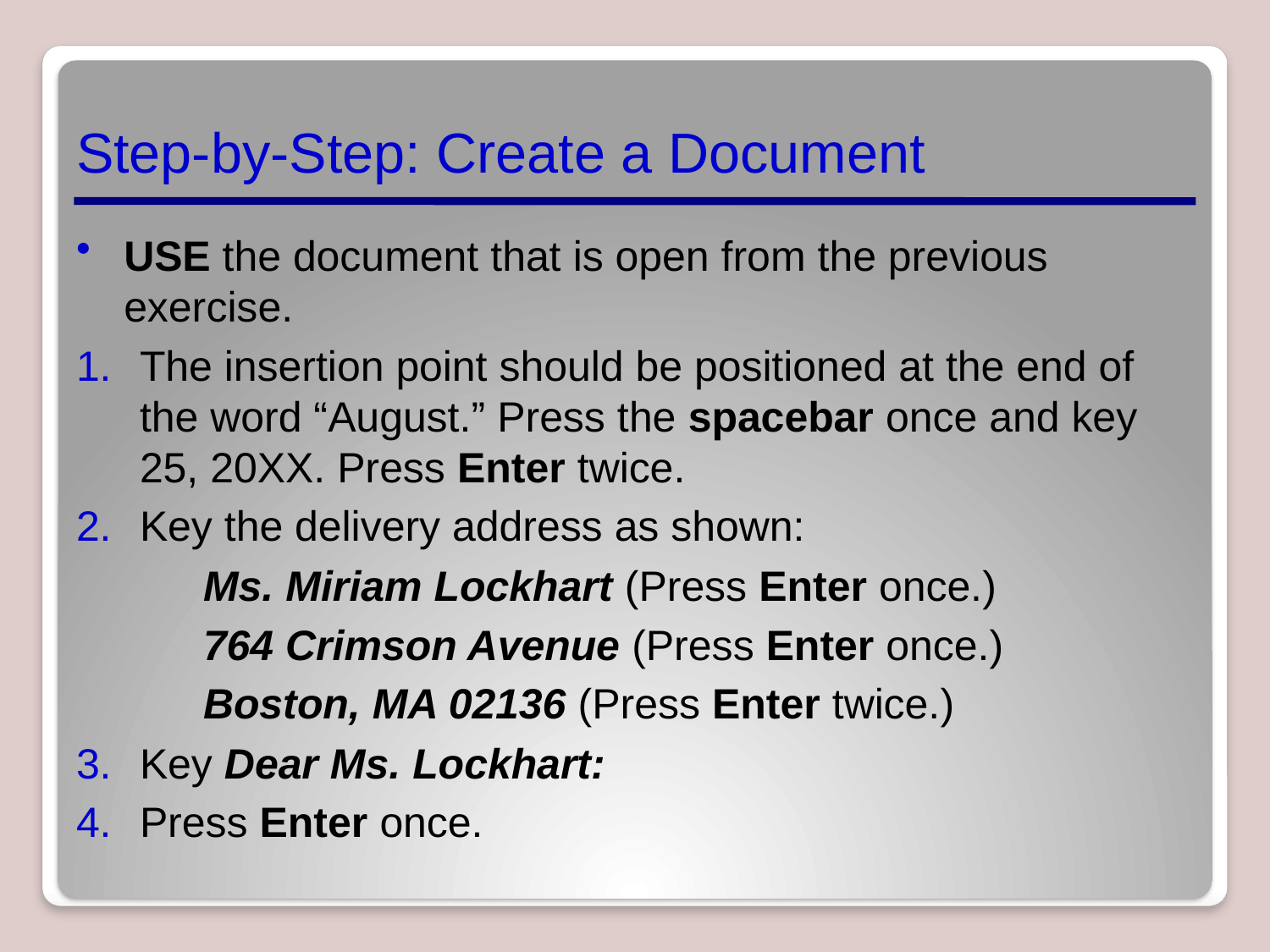

# Step-by-Step: Create a Document
USE the document that is open from the previous exercise.
The insertion point should be positioned at the end of the word “August.” Press the spacebar once and key 25, 20XX. Press Enter twice.
Key the delivery address as shown:
	Ms. Miriam Lockhart (Press Enter once.)
	764 Crimson Avenue (Press Enter once.)
	Boston, MA 02136 (Press Enter twice.)
Key Dear Ms. Lockhart:
Press Enter once.